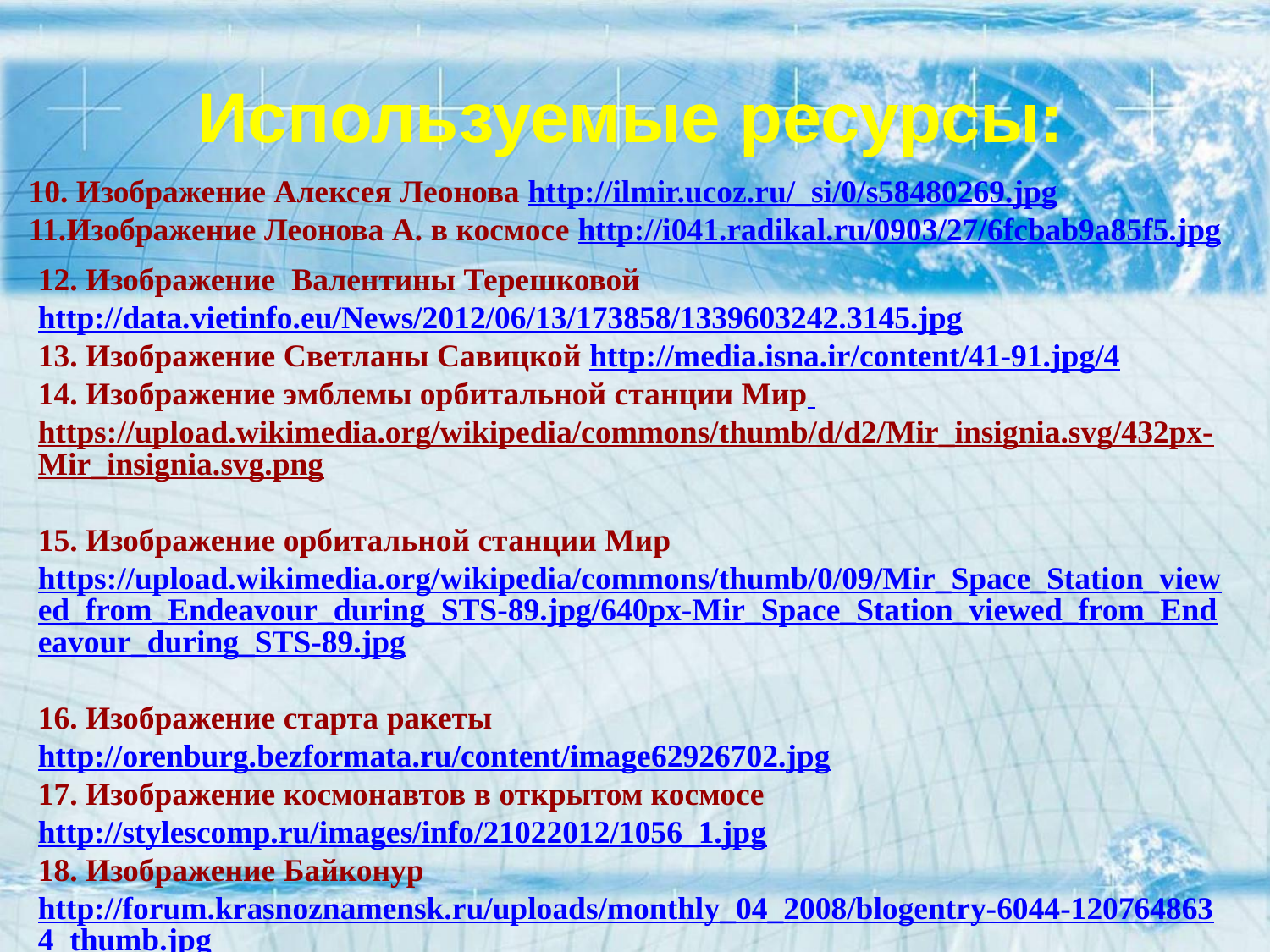

Используемые ресурсы:
10. Изображение Алексея Леонова http://ilmir.ucoz.ru/_si/0/s58480269.jpg
11.Изображение Леонова А. в космосе http://i041.radikal.ru/0903/27/6fcbab9a85f5.jpg
12. Изображение  Валентины Терешковой http://data.vietinfo.eu/News/2012/06/13/173858/1339603242.3145.jpg
13. Изображение Светланы Савицкой http://media.isna.ir/content/41-91.jpg/4
14. Изображение эмблемы орбитальной станции Мир
https://upload.wikimedia.org/wikipedia/commons/thumb/d/d2/Mir_insignia.svg/432px-Mir_insignia.svg.png
15. Изображение орбитальной станции Мир https://upload.wikimedia.org/wikipedia/commons/thumb/0/09/Mir_Space_Station_viewed_from_Endeavour_during_STS-89.jpg/640px-Mir_Space_Station_viewed_from_Endeavour_during_STS-89.jpg
16. Изображение старта ракеты http://orenburg.bezformata.ru/content/image62926702.jpg
17. Изображение космонавтов в открытом космосе http://stylescomp.ru/images/info/21022012/1056_1.jpg
18. Изображение Байконур http://forum.krasnoznamensk.ru/uploads/monthly_04_2008/blogentry-6044-1207648634_thumb.jpg